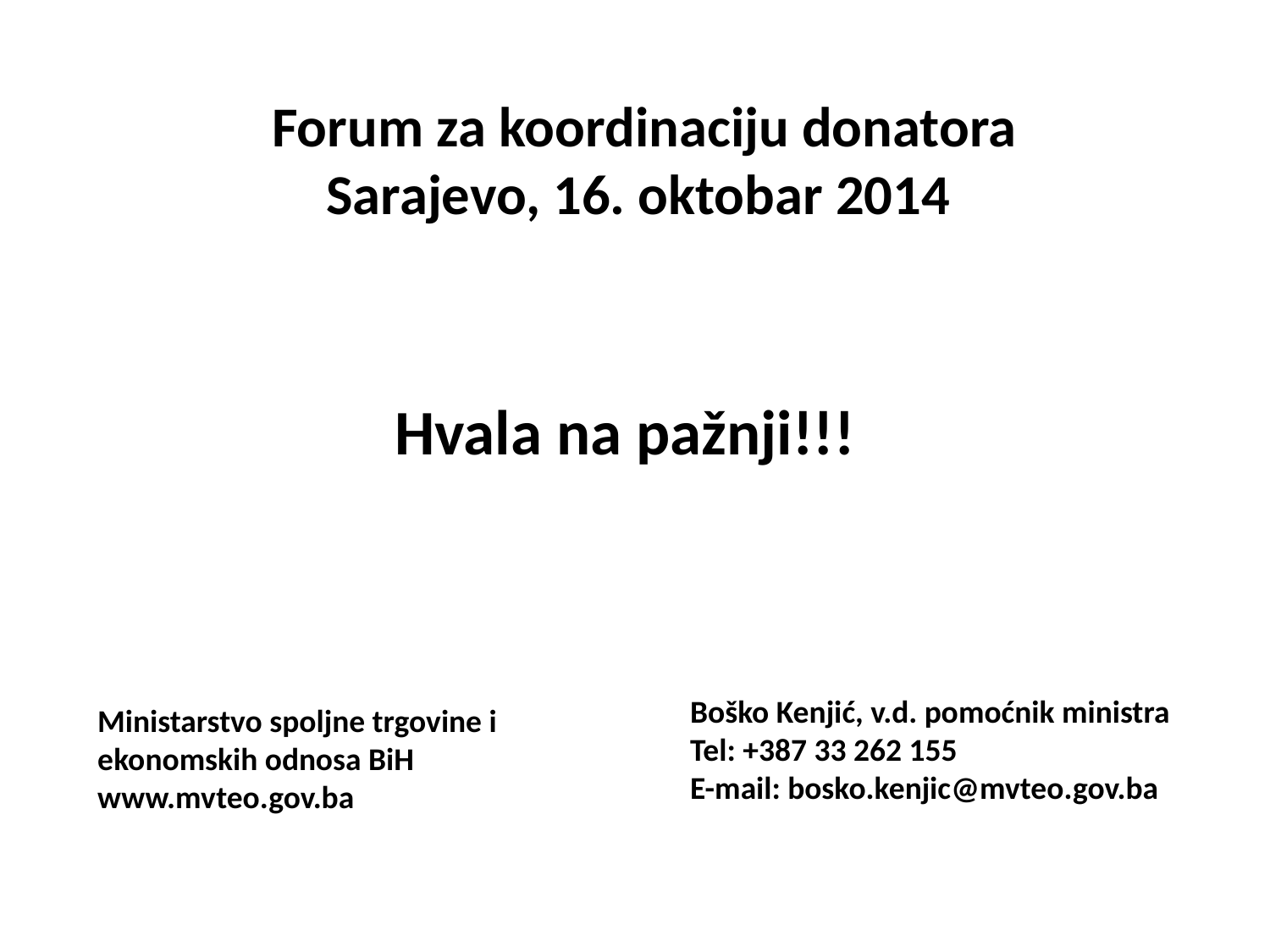

# Forum za koordinaciju donatora Sarajevo, 16. oktobar 2014

Hvala na pažnji!!!
Ministarstvo spoljne trgovine i
ekonomskih odnosa BiH
www.mvteo.gov.ba
Boško Kenjić, v.d. pomoćnik ministra
Tel: +387 33 262 155
E-mail: bosko.kenjic@mvteo.gov.ba